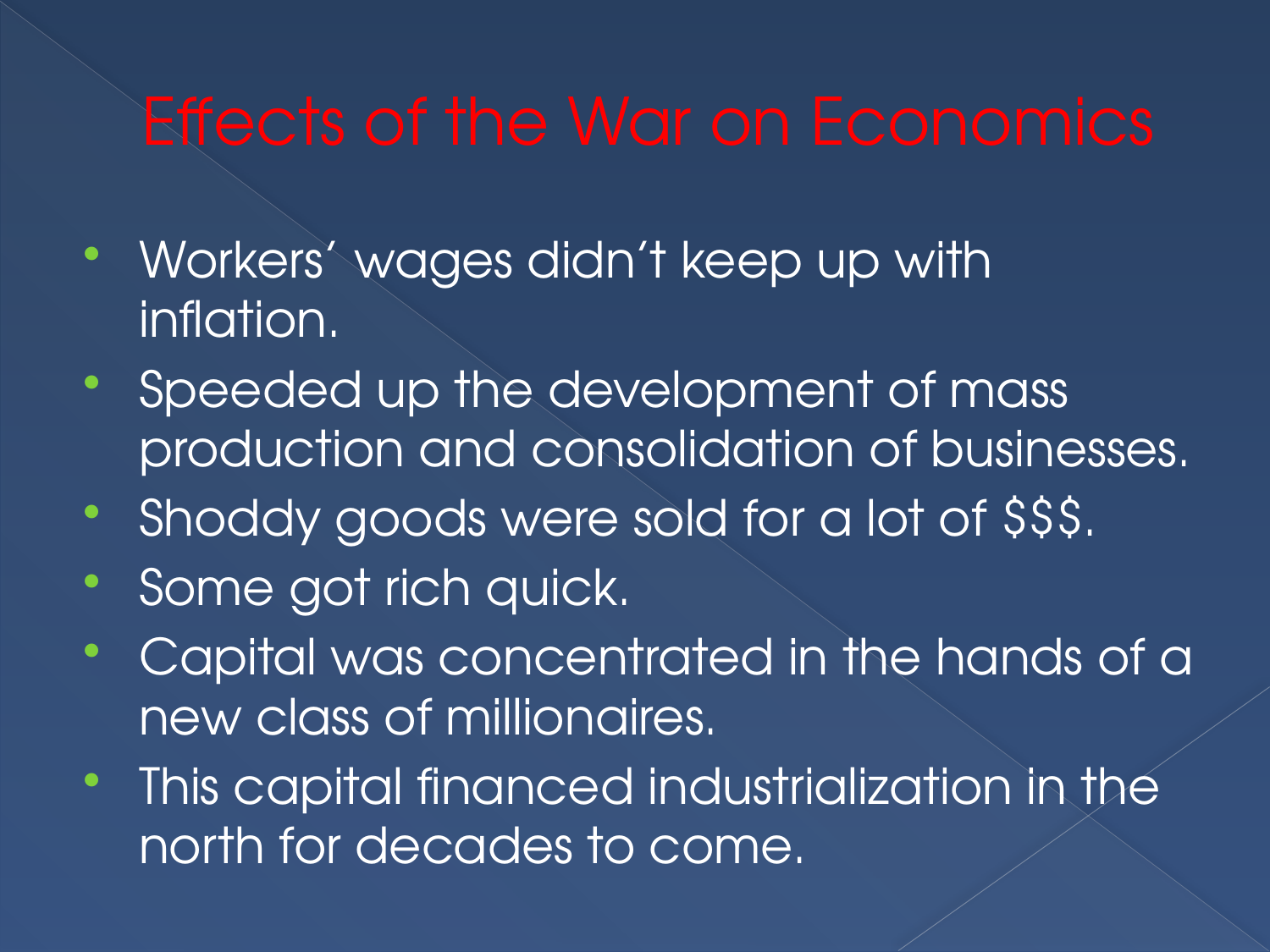

# Effects of the War on Economics
Workers’ wages didn’t keep up with inflation.
Speeded up the development of mass production and consolidation of businesses.
Shoddy goods were sold for a lot of $$$.
Some got rich quick.
Capital was concentrated in the hands of a new class of millionaires.
This capital financed industrialization in the north for decades to come.